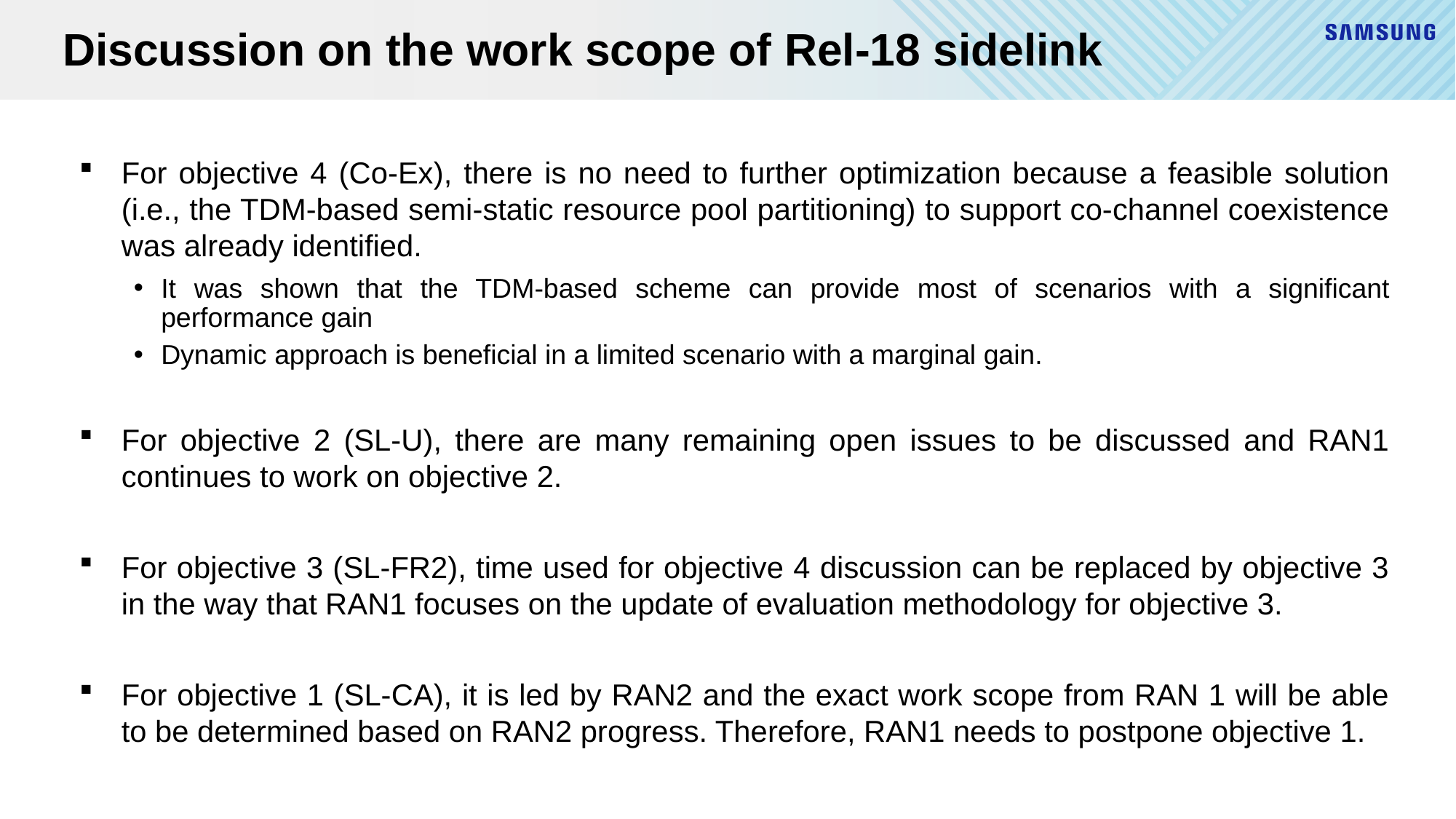

# Discussion on the work scope of Rel-18 sidelink
For objective 4 (Co-Ex), there is no need to further optimization because a feasible solution (i.e., the TDM-based semi-static resource pool partitioning) to support co-channel coexistence was already identified.
It was shown that the TDM-based scheme can provide most of scenarios with a significant performance gain
Dynamic approach is beneficial in a limited scenario with a marginal gain.

For objective 2 (SL-U), there are many remaining open issues to be discussed and RAN1 continues to work on objective 2.

For objective 3 (SL-FR2), time used for objective 4 discussion can be replaced by objective 3 in the way that RAN1 focuses on the update of evaluation methodology for objective 3.

For objective 1 (SL-CA), it is led by RAN2 and the exact work scope from RAN 1 will be able to be determined based on RAN2 progress. Therefore, RAN1 needs to postpone objective 1.